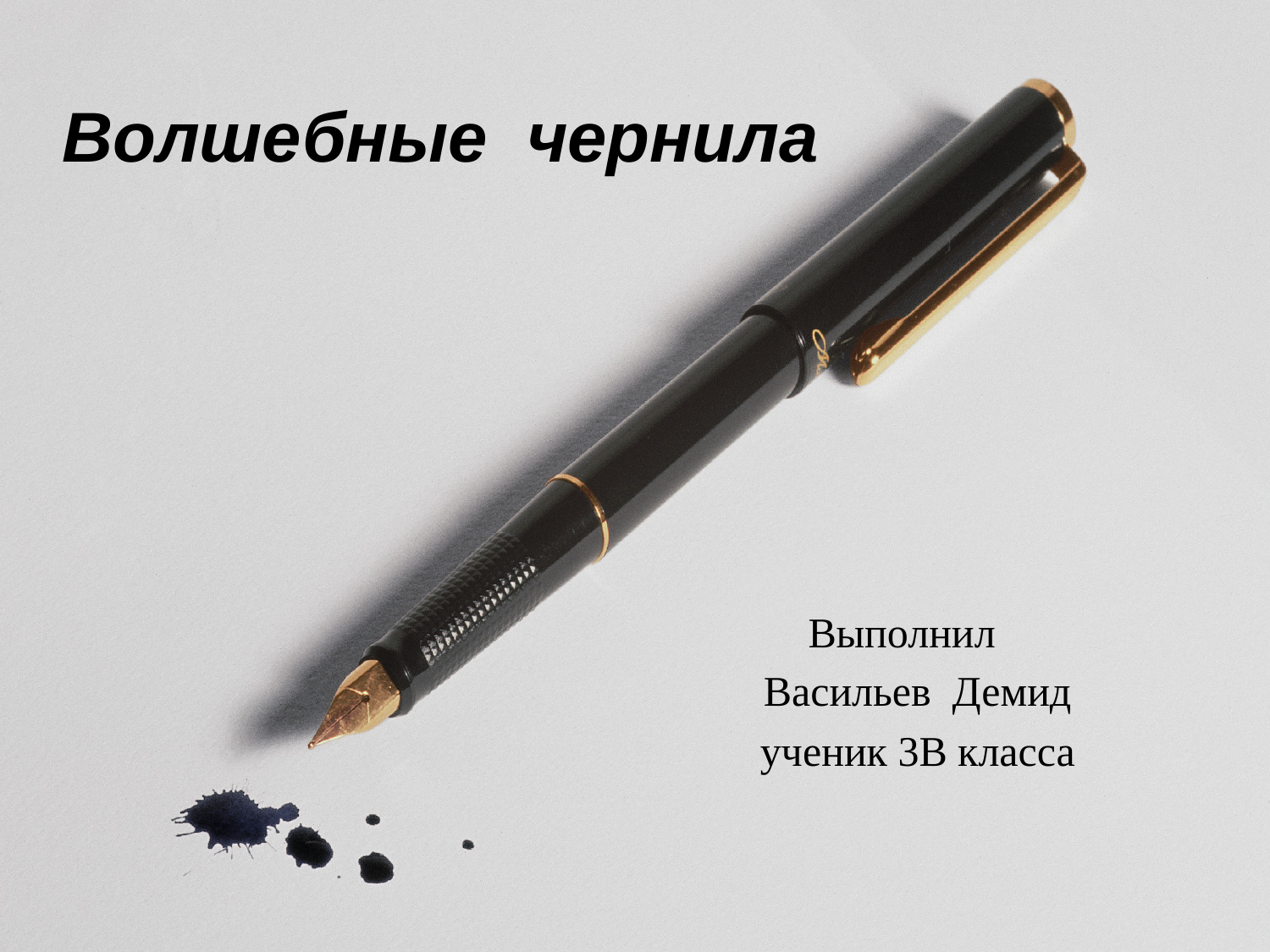

# Волшебные  чернила

Выполнил
Васильев  Демид
ученик 3В класса